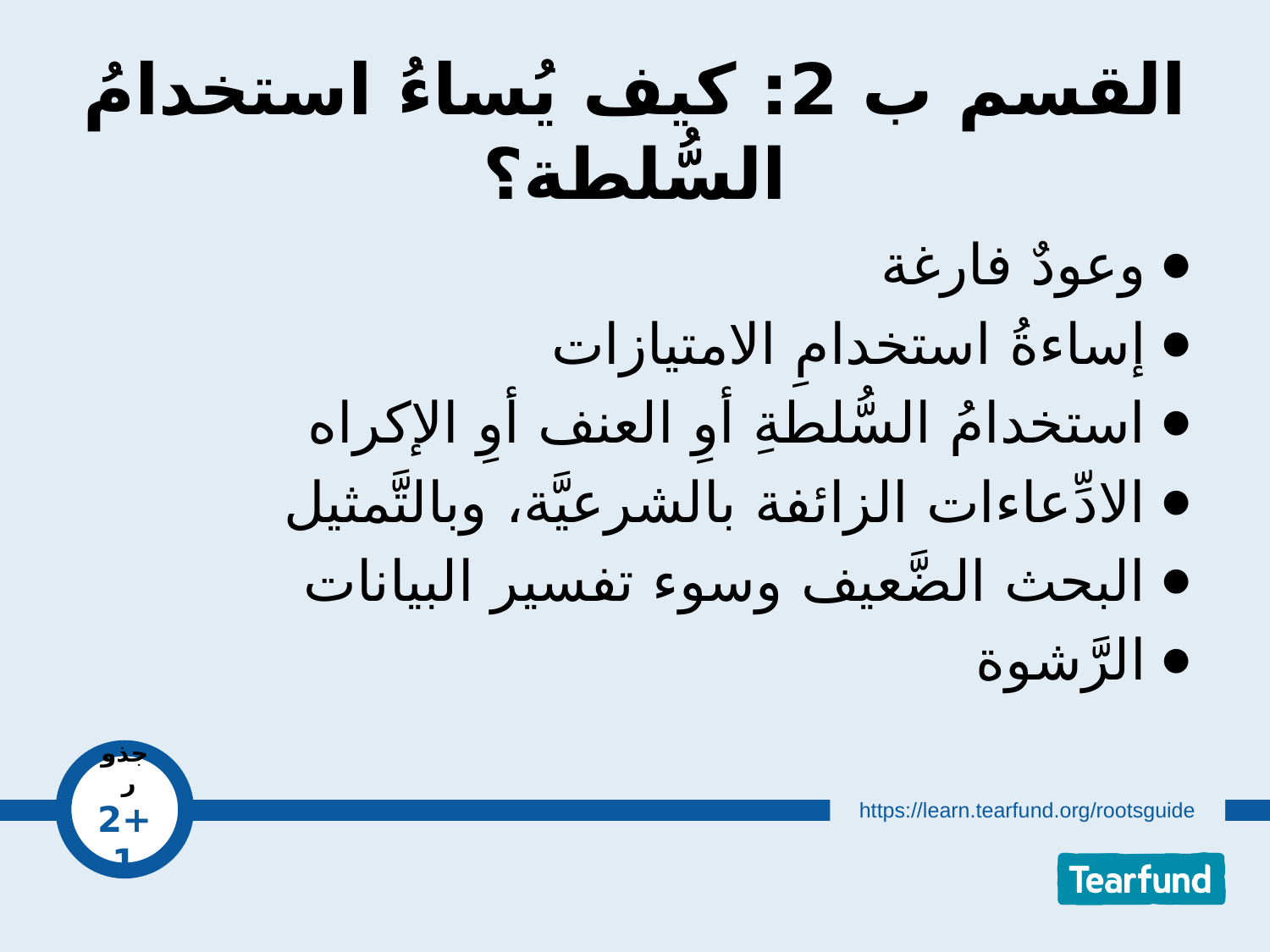

# القسم ب 2: كيف يُساءُ استخدامُ السُّلطة؟
وعودٌ فارغة
إساءةُ استخدامِ الامتيازات
استخدامُ السُّلطةِ أوِ العنف أوِ الإكراه
الادِّعاءات الزائفة بالشرعيَّة، وبالتَّمثيل
البحث الضَّعيف وسوء تفسير البيانات
الرَّشوة